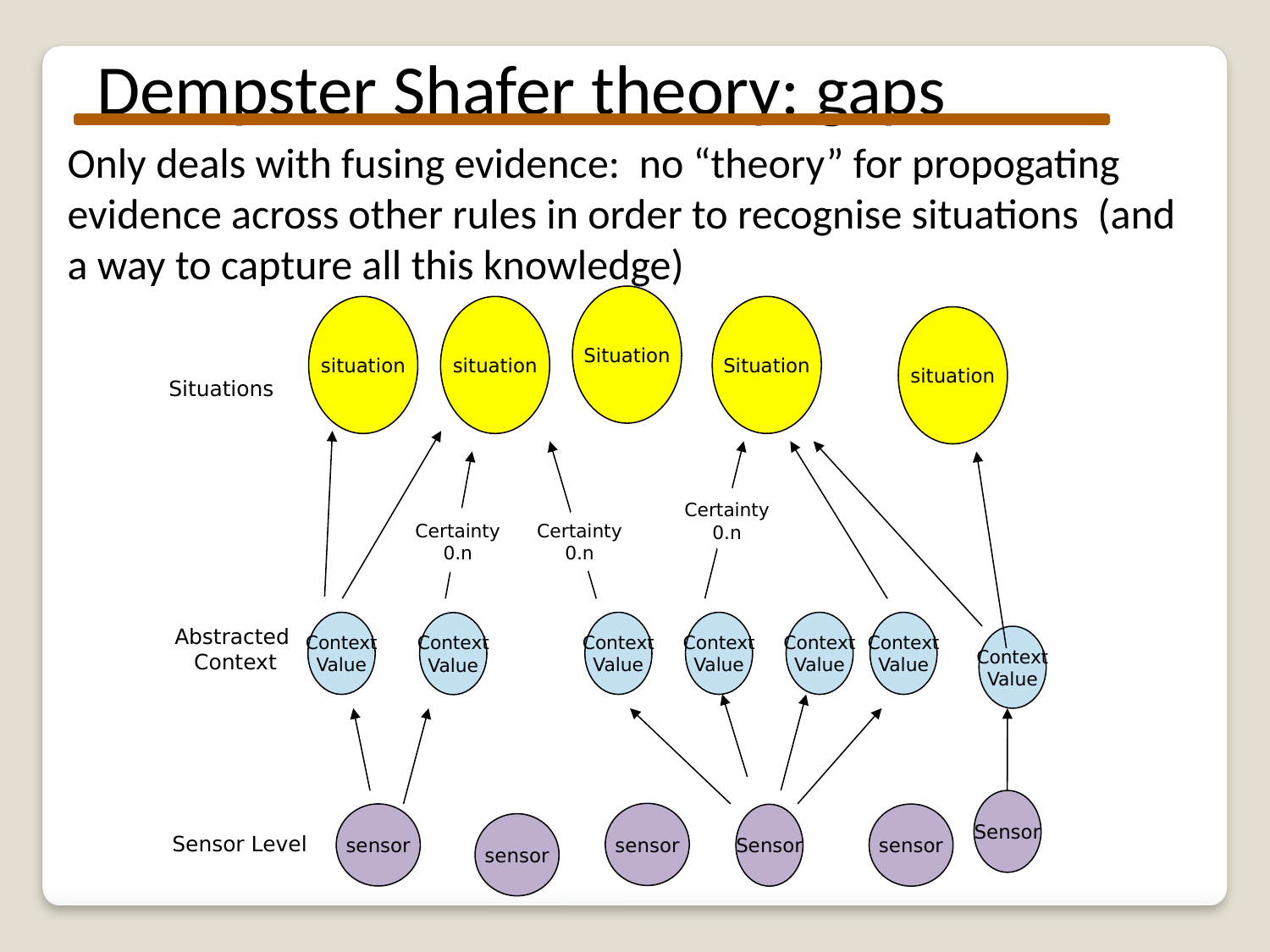

Dempster Shafer theory: gaps

Only deals with fusing evidence:  no “theory” for propogating evidence across other rules in order to recognise situations  (and a way to capture all this knowledge)
Situation
Situation
situation
situation
situation
Situations

Certainty
0.n
Certainty
0.n
Certainty
0.n
Context
Value
Context
Value
Context
Value
Context
Value
Context
Value
Context
Value
Abstracted
Context
Context
Value

Sensor
sensor
sensor
sensor
Sensor
sensor
Sensor Level